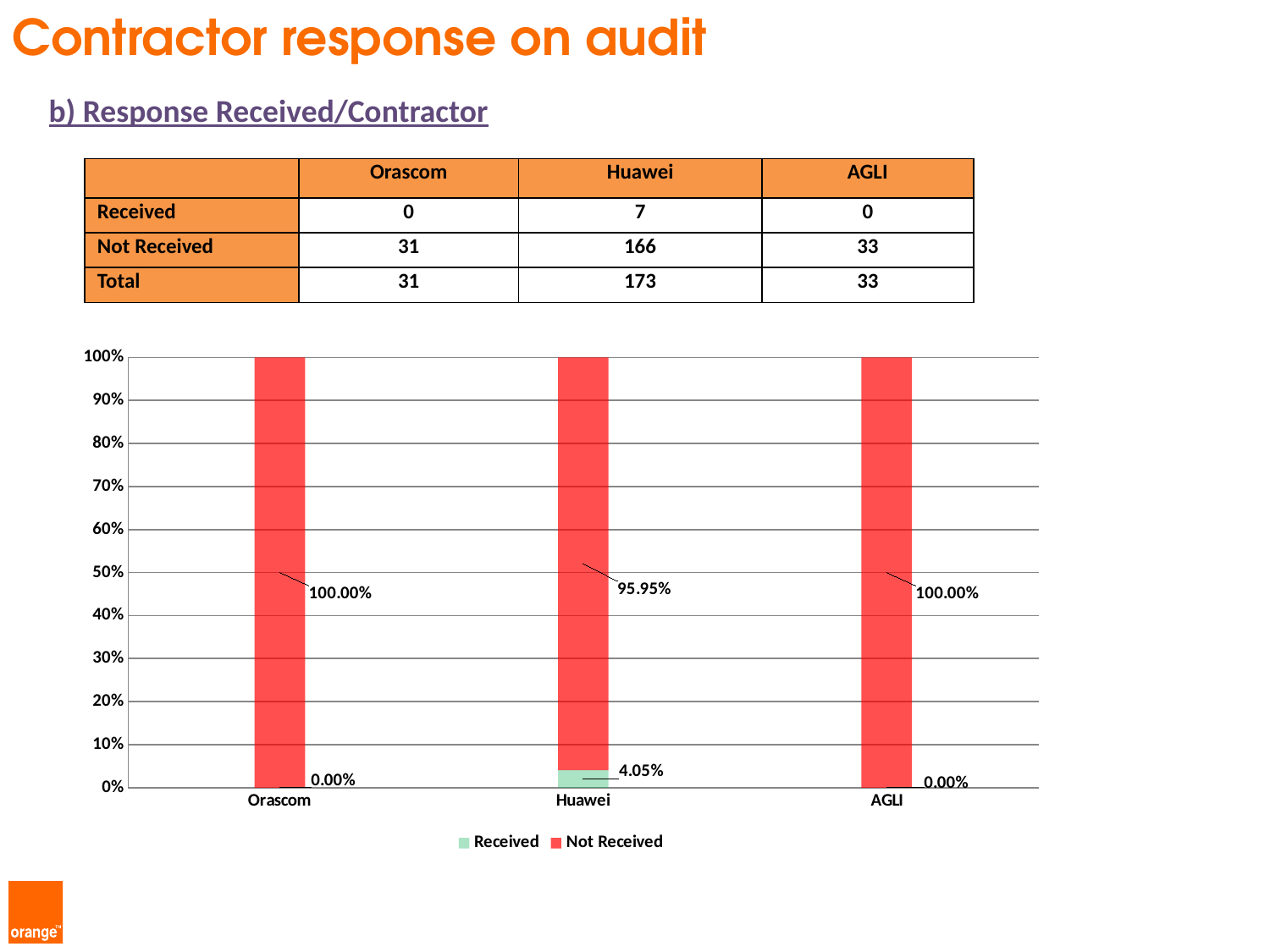

Contractor response on audit

b) Response Received/Contractor
|  | Orascom | Huawei | AGLI |
| --- | --- | --- | --- |
| Received | 0 | 7 | 0 |
| Not Received | 31 | 166 | 33 |
| Total | 31 | 173 | 33 |

### Chart

| Category | Received | Not Received |
|---|---|---|
| Orascom | 0.0 | 1.0 |
| Huawei | 0.04046242774566474 | 0.9595375722543352 |
| AGLI | 0.0 | 1.0 |